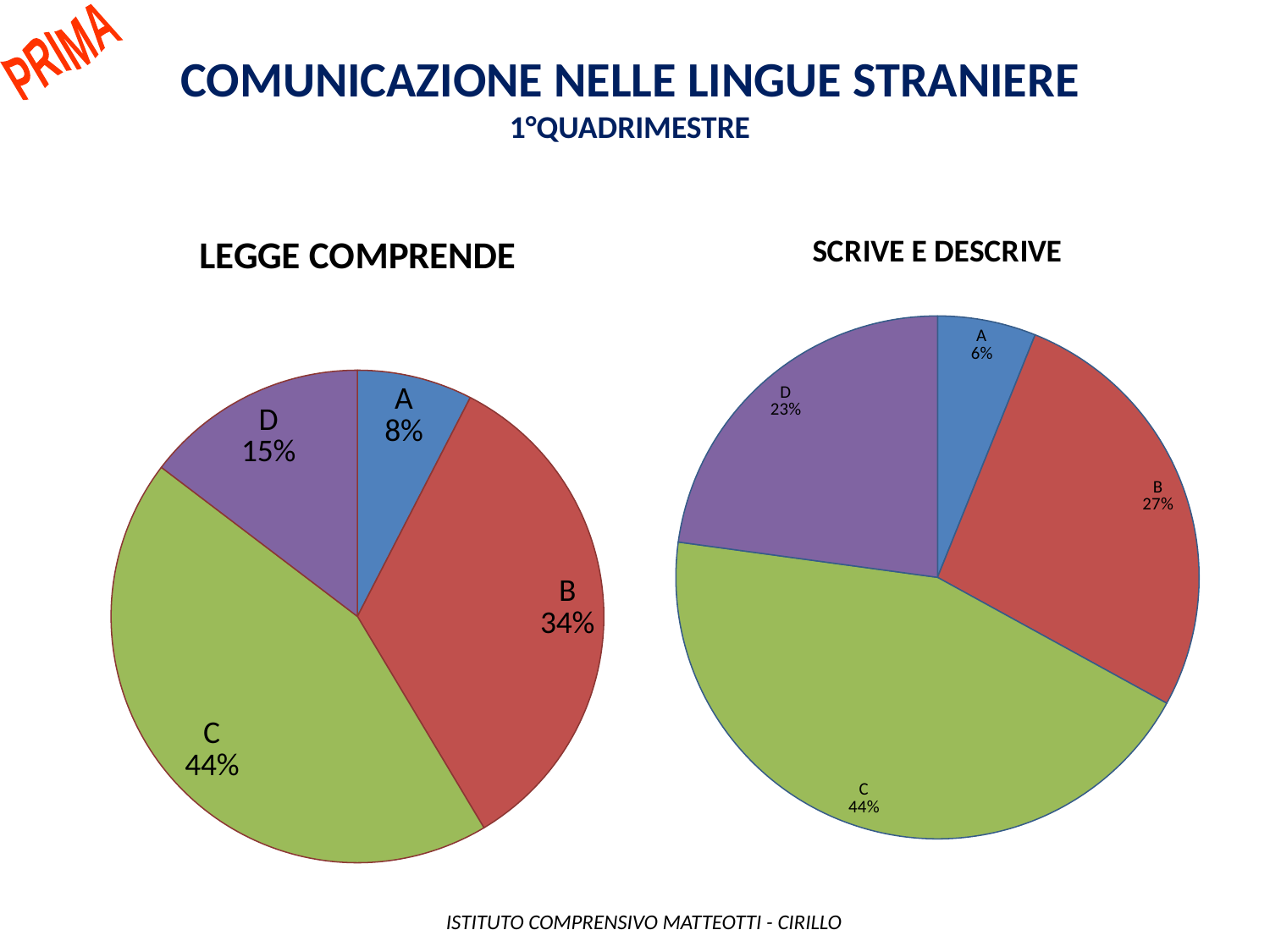

PRIMA
Comunicazione nelle lingue straniere
1°QUADRIMESTRE

### Chart: LEGGE COMPRENDE

| Category |  |
|---|---|
| A | 15.0 |
| B | 67.0 |
| C | 87.0 |
| D | 29.0 |

### Chart: SCRIVE E DESCRIVE

| Category |  |
|---|---|
| A | 12.0 |
| B | 53.0 |
| C | 87.0 |
| D | 45.0 |
 ISTITUTO COMPRENSIVO MATTEOTTI - CIRILLO